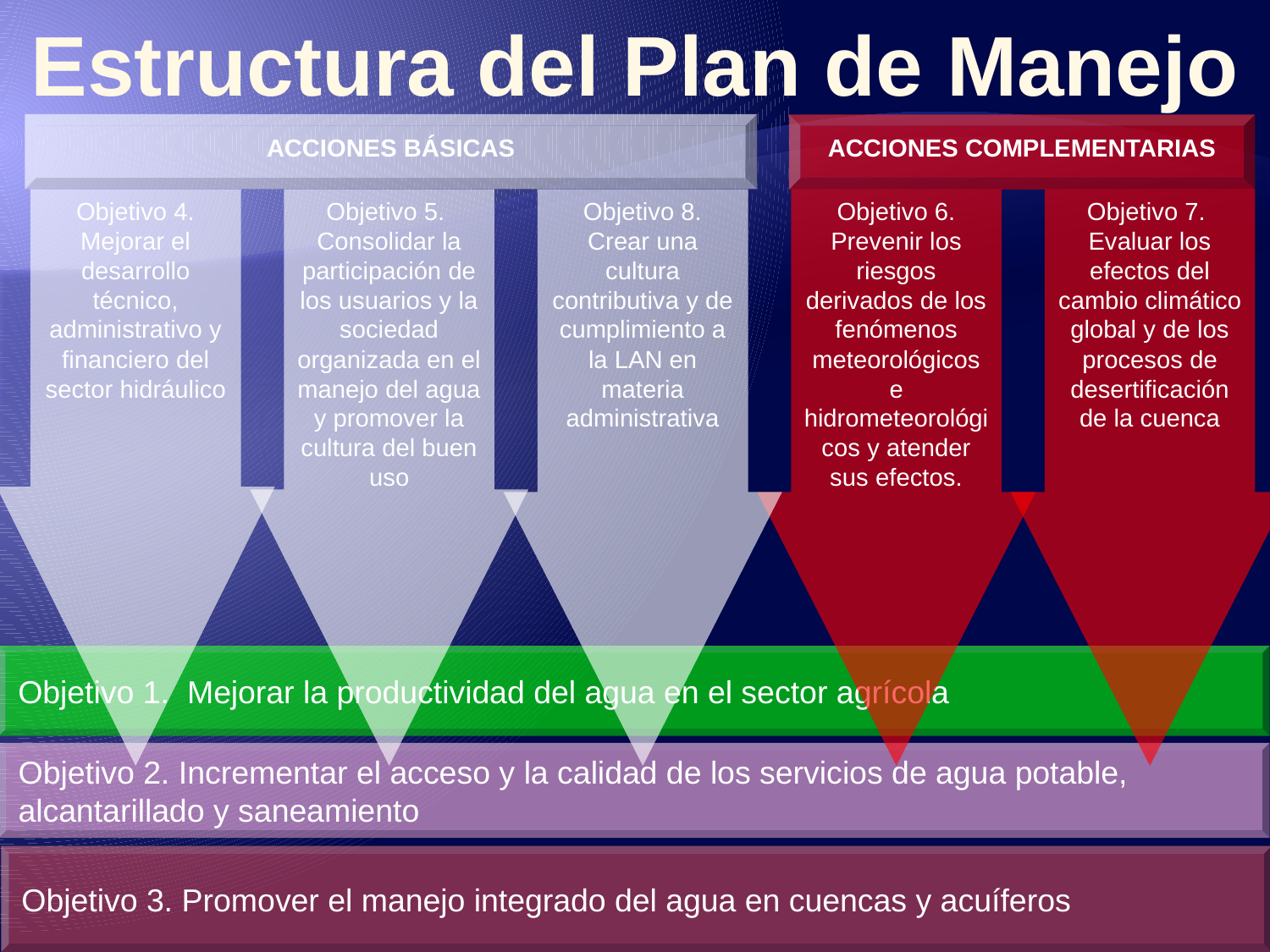

# Estructura del Plan de Manejo
ACCIONES BÁSICAS
Objetivo 4. Mejorar el desarrollo técnico, administrativo y financiero del sector hidráulico
Objetivo 5.  Consolidar la participación de los usuarios y la sociedad organizada en el manejo del agua y promover la cultura del buen uso
Objetivo 8. Crear una cultura contributiva y de cumplimiento a la LAN en materia administrativa
ACCIONES COMPLEMENTARIAS
Objetivo 6. Prevenir los riesgos derivados de los fenómenos meteorológicos e hidrometeorológicos y atender sus efectos.
Objetivo 7.  Evaluar los efectos del cambio climático global y de los procesos de desertificación de la cuenca
Objetivo 1.  Mejorar la productividad del agua en el sector agrícola
Objetivo 2. Incrementar el acceso y la calidad de los servicios de agua potable, alcantarillado y saneamiento
Objetivo 3. Promover el manejo integrado del agua en cuencas y acuíferos